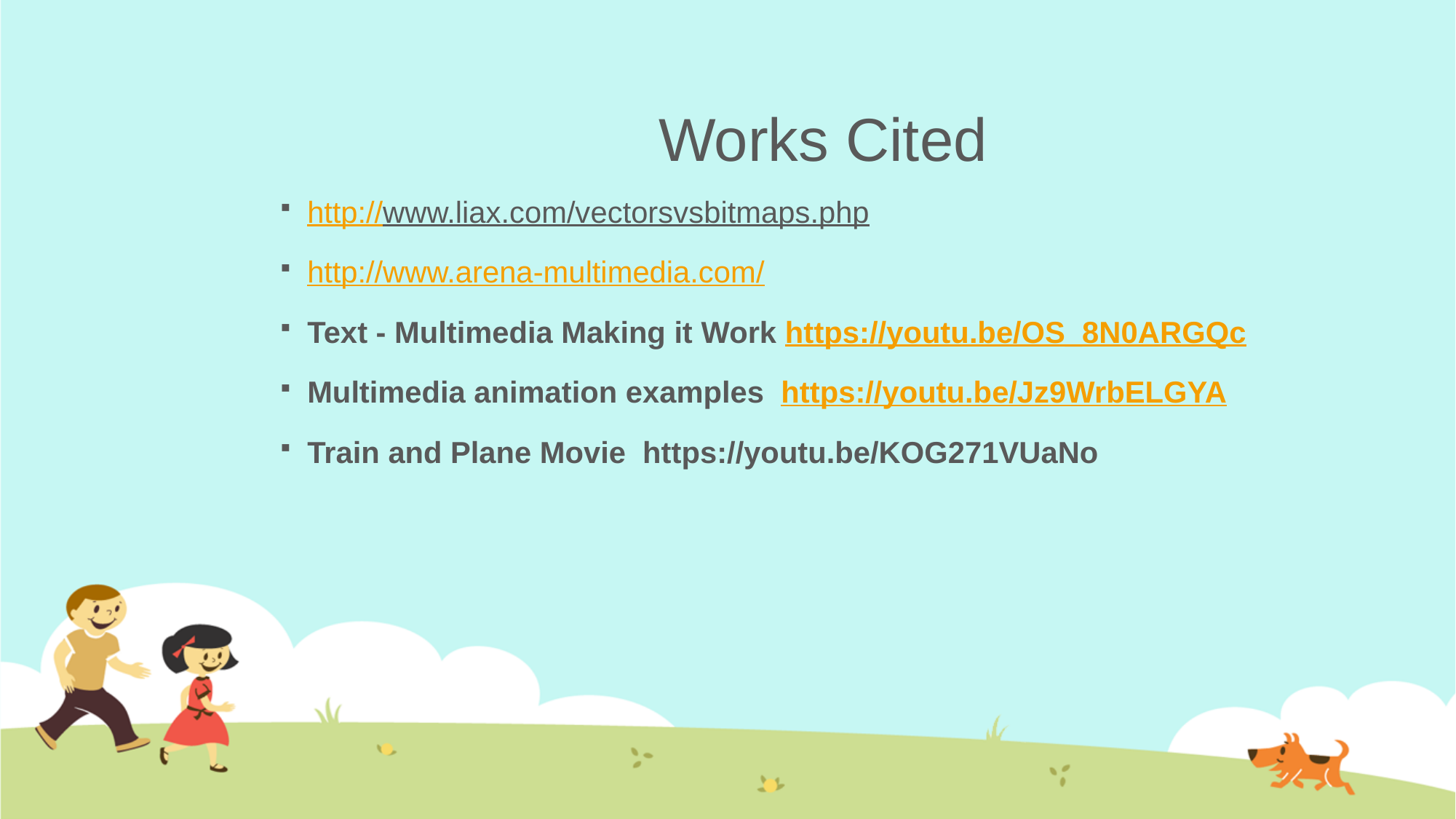

# Works Cited
http://www.liax.com/vectorsvsbitmaps.php
http://www.arena-multimedia.com/
Text - Multimedia Making it Work https://youtu.be/OS_8N0ARGQc
Multimedia animation examples  https://youtu.be/Jz9WrbELGYA
Train and Plane Movie  https://youtu.be/KOG271VUaNo